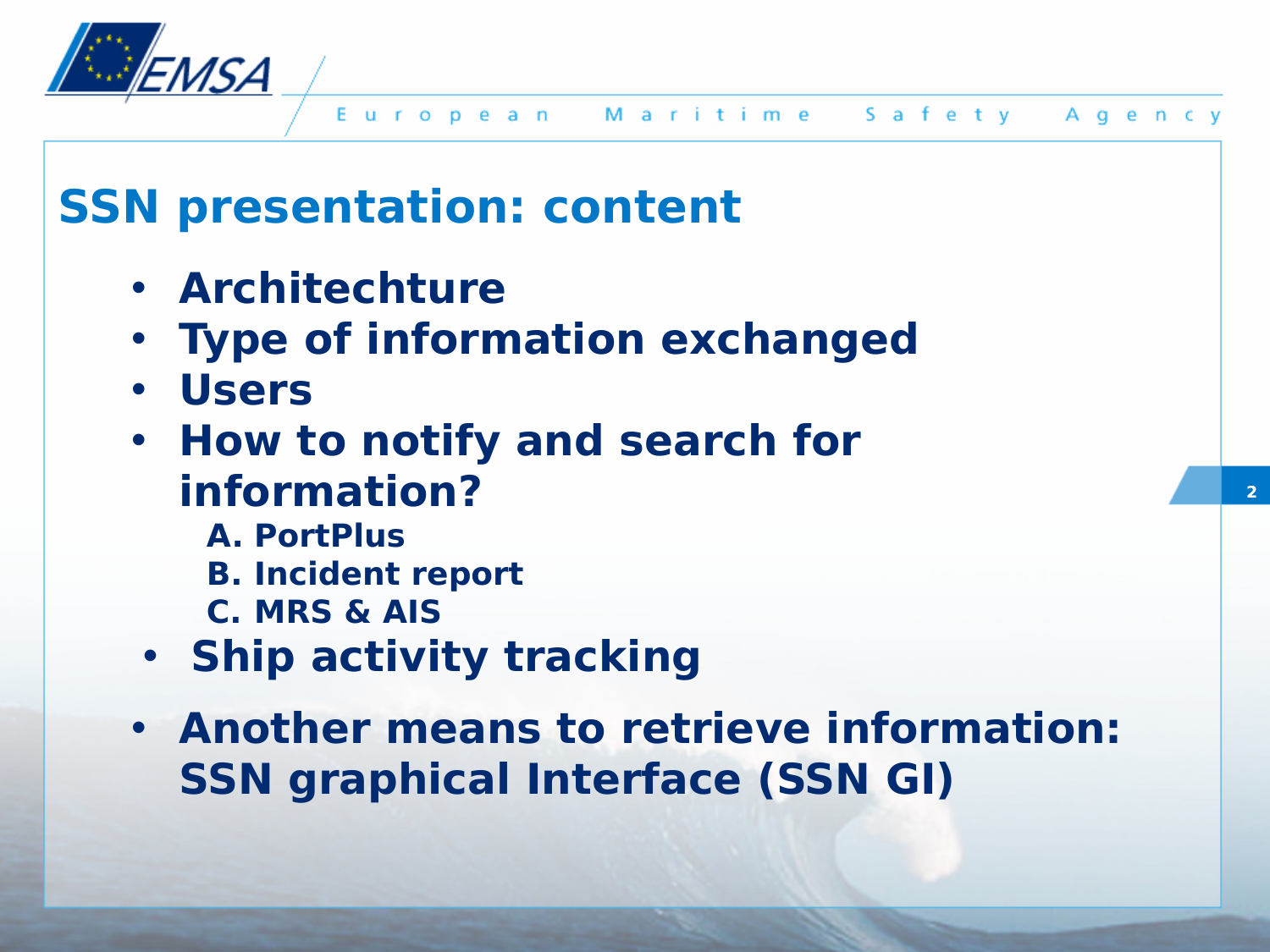

Architechture
Type of information exchanged
Users
How to notify and search for information?
PortPlus
Incident report
MRS & AIS
Ship activity tracking

Another means to retrieve information: SSN graphical Interface (SSN GI)

# SSN presentation: content
2
2